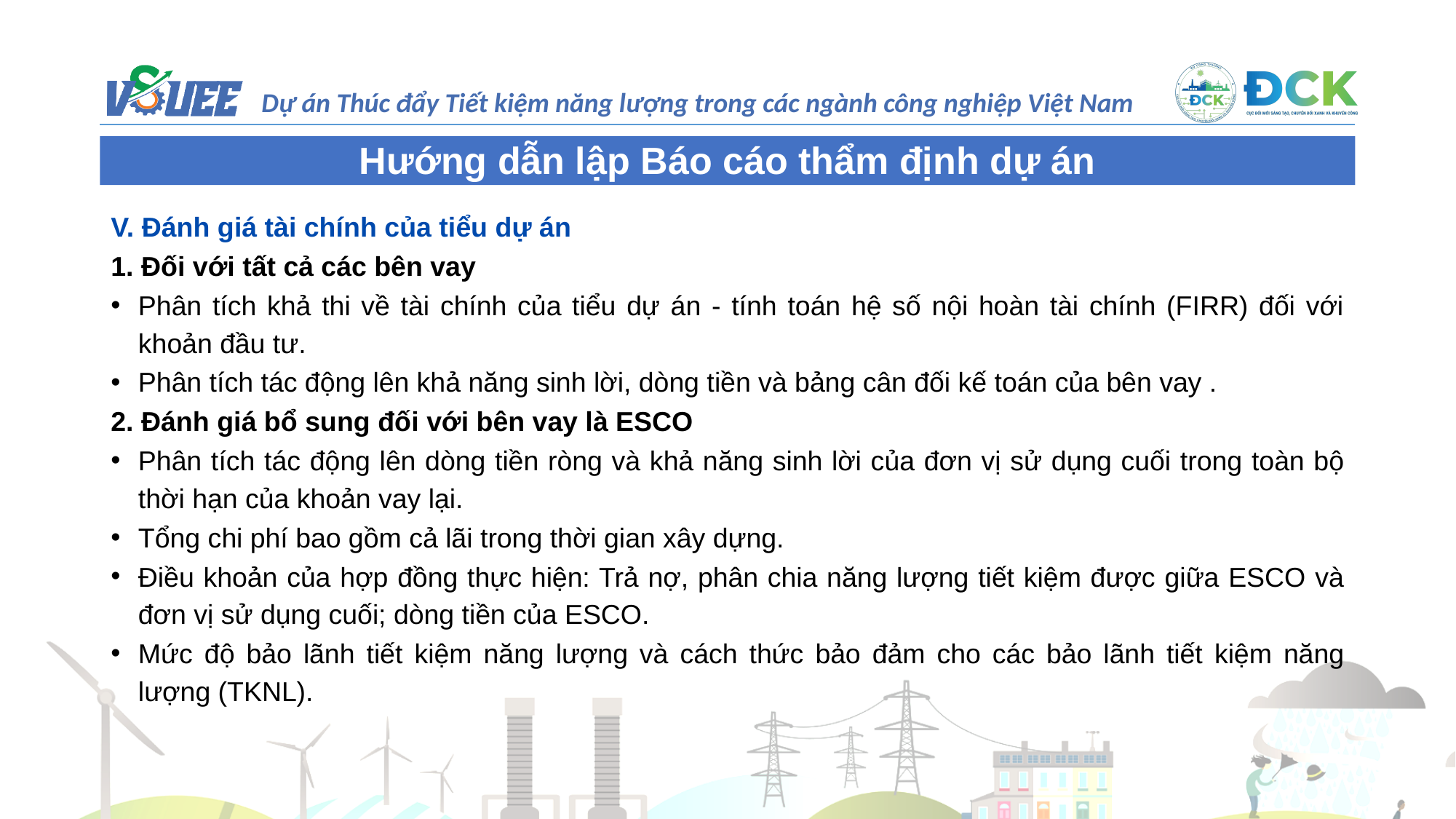

Hướng dẫn lập Báo cáo thẩm định dự án
V. Đánh giá tài chính của tiểu dự án
1. Đối với tất cả các bên vay
Phân tích khả thi về tài chính của tiểu dự án - tính toán hệ số nội hoàn tài chính (FIRR) đối với khoản đầu tư.
Phân tích tác động lên khả năng sinh lời, dòng tiền và bảng cân đối kế toán của bên vay .
2. Đánh giá bổ sung đối với bên vay là ESCO
Phân tích tác động lên dòng tiền ròng và khả năng sinh lời của đơn vị sử dụng cuối trong toàn bộ thời hạn của khoản vay lại.
Tổng chi phí bao gồm cả lãi trong thời gian xây dựng.
Điều khoản của hợp đồng thực hiện: Trả nợ, phân chia năng lượng tiết kiệm được giữa ESCO và đơn vị sử dụng cuối; dòng tiền của ESCO.
Mức độ bảo lãnh tiết kiệm năng lượng và cách thức bảo đảm cho các bảo lãnh tiết kiệm năng lượng (TKNL).